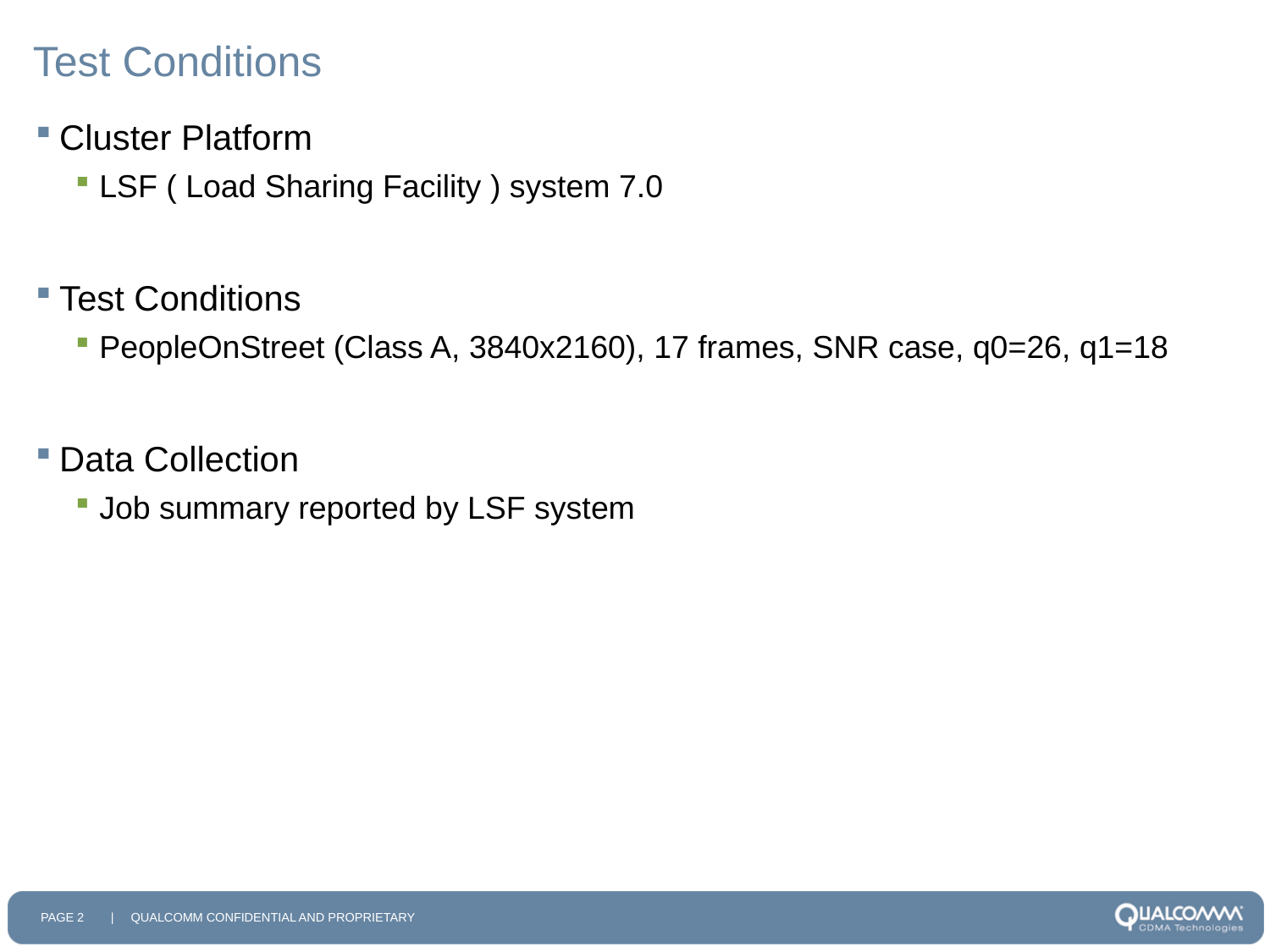

# Test Conditions
Cluster Platform
LSF ( Load Sharing Facility ) system 7.0

Test Conditions
PeopleOnStreet (Class A, 3840x2160), 17 frames, SNR case, q0=26, q1=18

Data Collection
Job summary reported by LSF system